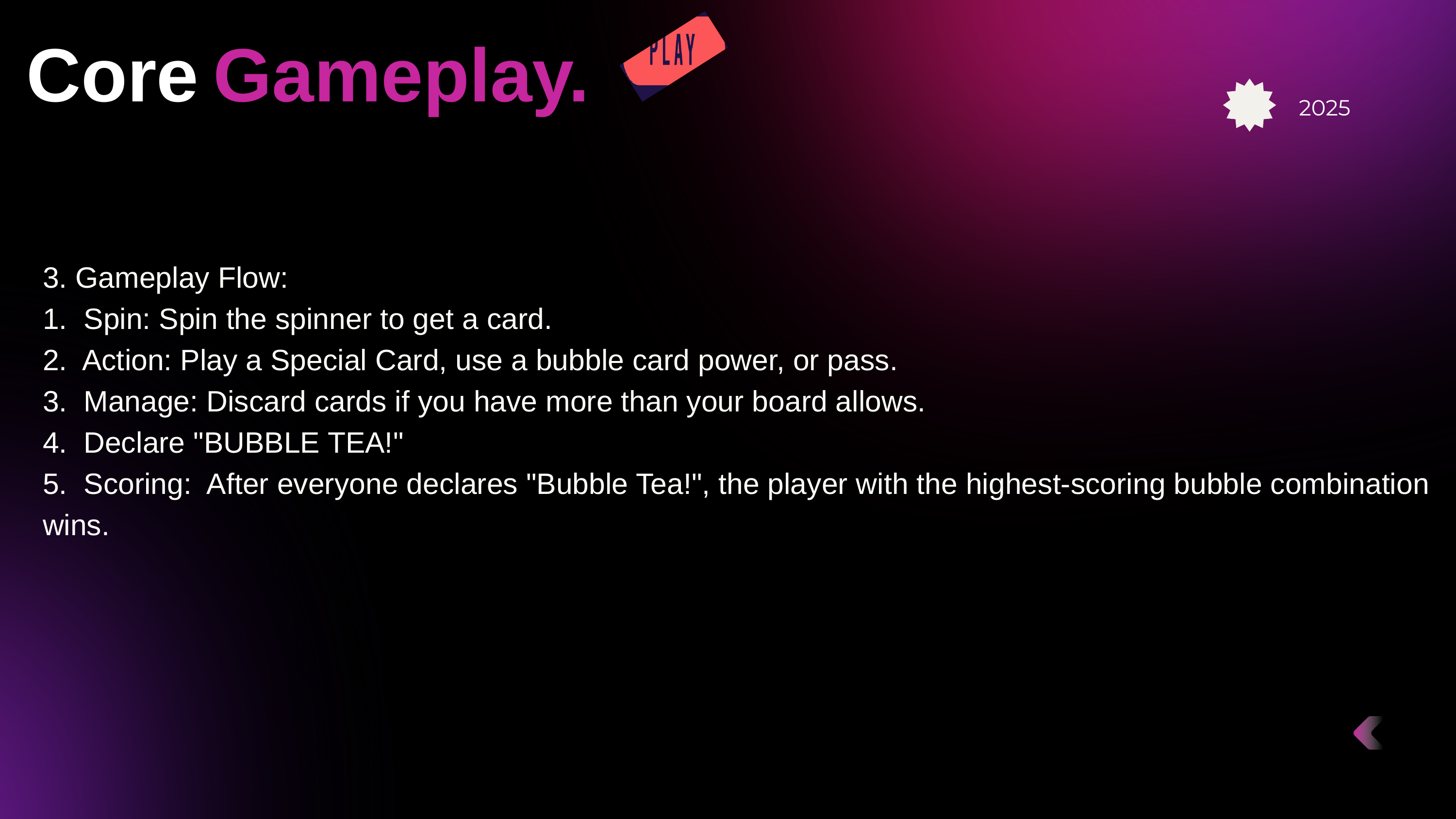

Core
Gameplay.

2025

3. Gameplay Flow:
1.  Spin: Spin the spinner to get a card.
2.  Action: Play a Special Card, use a bubble card power, or pass.
3.  Manage: Discard cards if you have more than your board allows.
4.  Declare "BUBBLE TEA!"
5.  Scoring:  After everyone declares "Bubble Tea!", the player with the highest-scoring bubble combination wins.